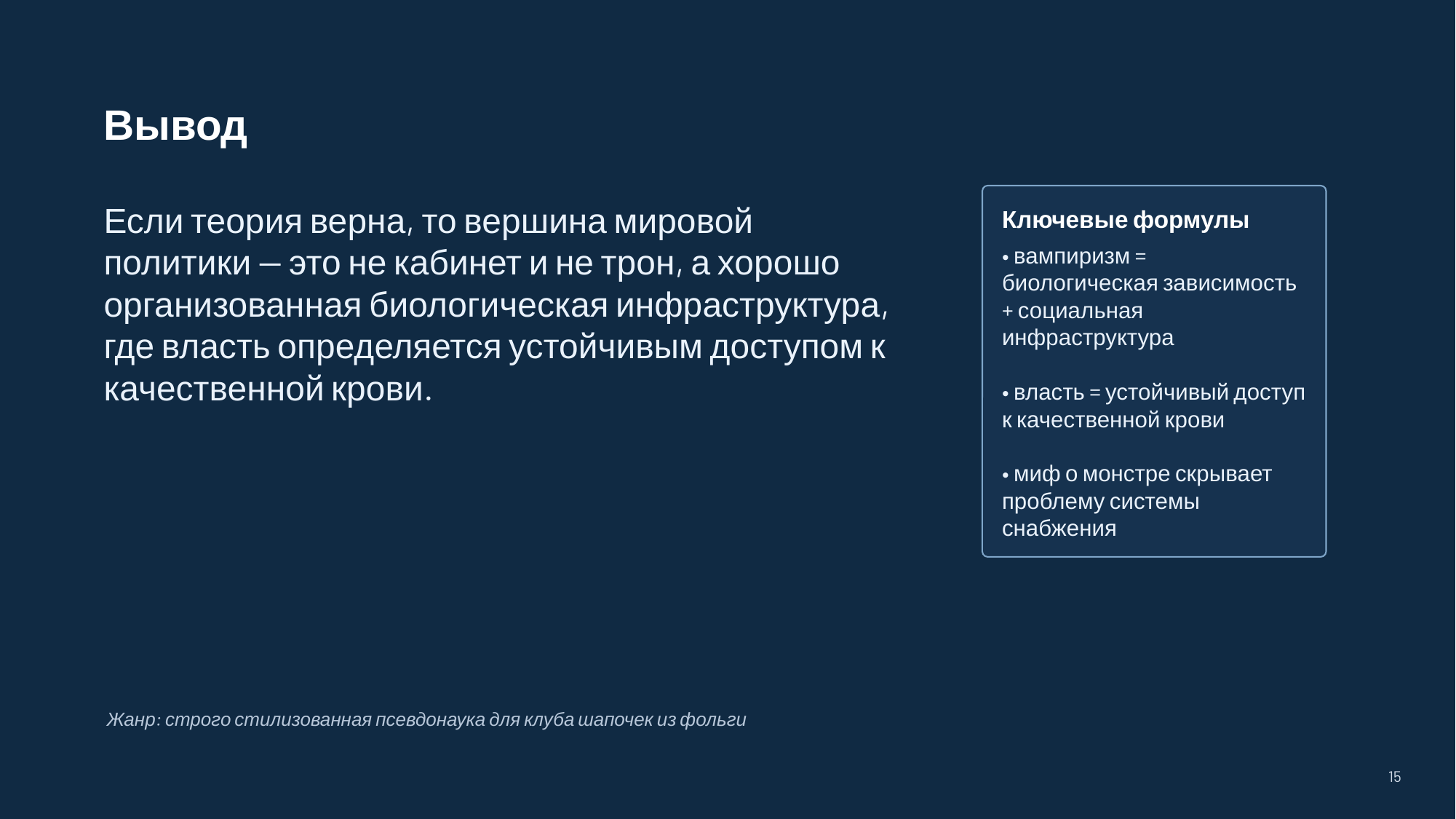

Вывод

Ключевые формулы
Если теория верна, то вершина мировой политики — это не кабинет и не трон, а хорошо организованная биологическая инфраструктура, где власть определяется устойчивым доступом к качественной крови.
• вампиризм = биологическая зависимость + социальная инфраструктура

• власть = устойчивый доступ к качественной крови

• миф о монстре скрывает проблему системы снабжения
Жанр: строго стилизованная псевдонаука для клуба шапочек из фольги
15